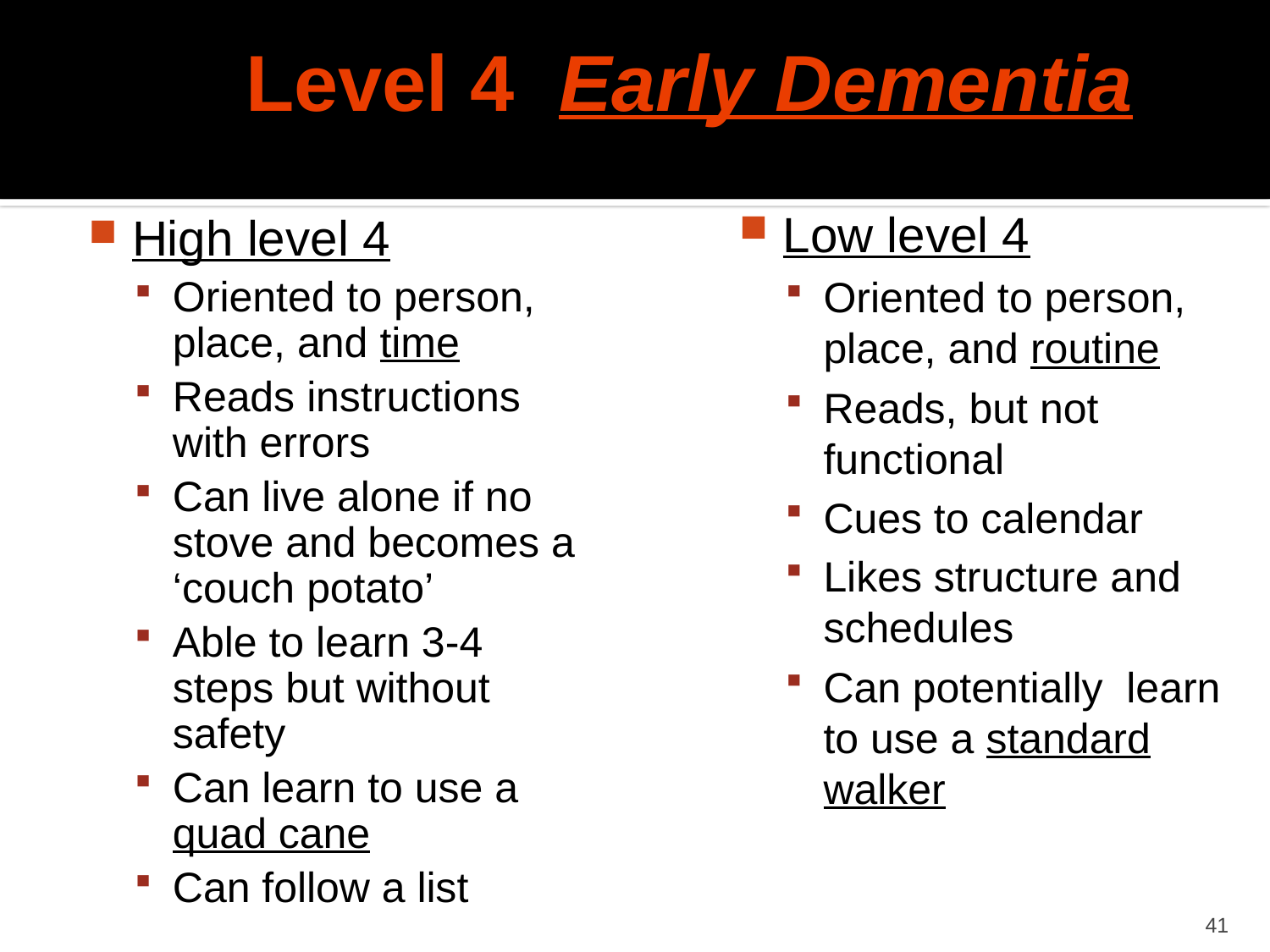

# Level 4  Early Dementia
Low level 4
Oriented to person, place, and routine
Reads, but not functional
Cues to calendar
Likes structure and schedules
Can potentially  learn to use a standard walker
High level 4
Oriented to person, place, and time
Reads instructions with errors
Can live alone if no stove and becomes a ‘couch potato’
Able to learn 3-4 steps but without safety
Can learn to use a quad cane
Can follow a list
41